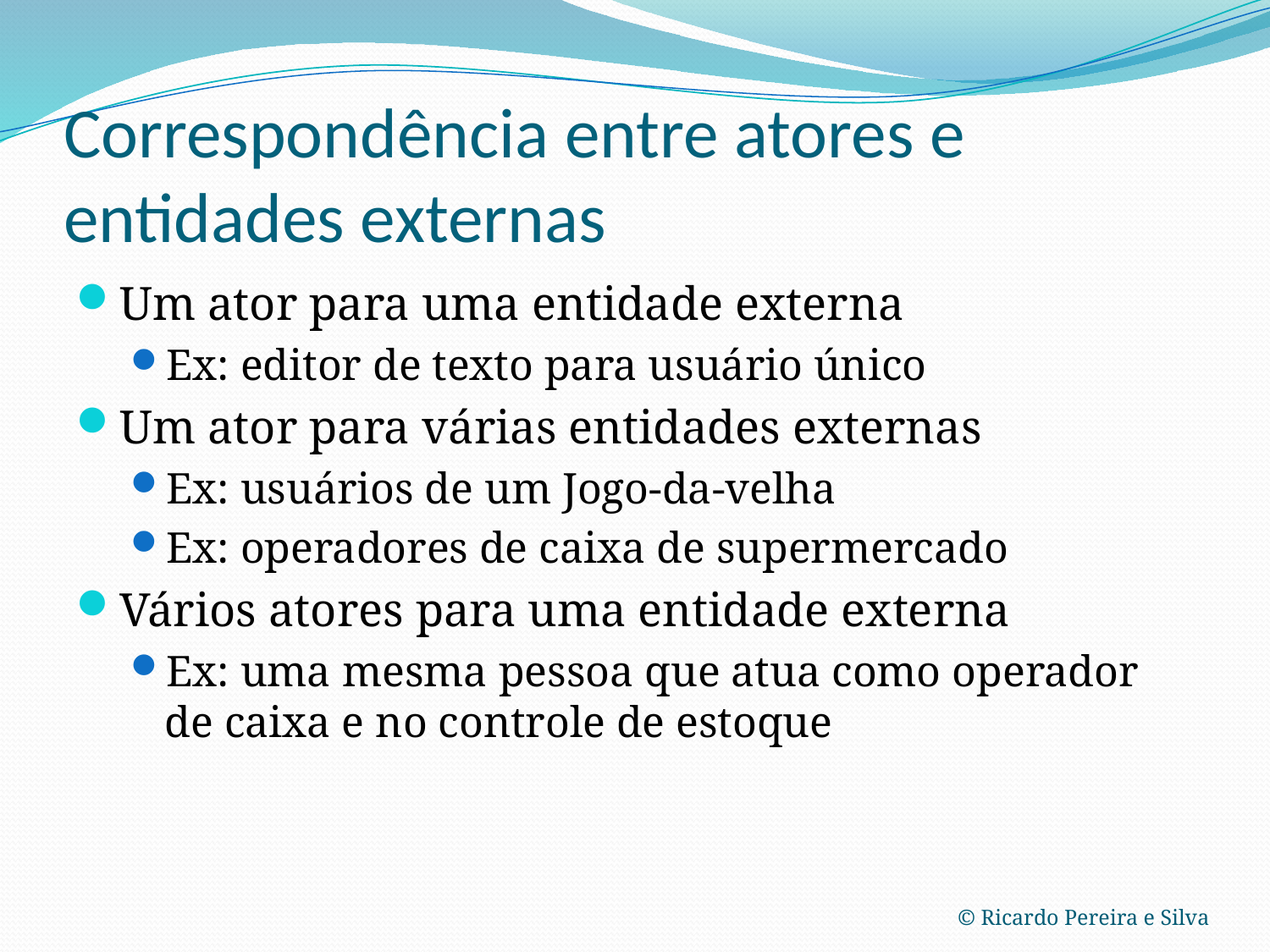

# Correspondência entre atores e entidades externas
Um ator para uma entidade externa
Ex: editor de texto para usuário único
Um ator para várias entidades externas
Ex: usuários de um Jogo-da-velha
Ex: operadores de caixa de supermercado
Vários atores para uma entidade externa
Ex: uma mesma pessoa que atua como operador de caixa e no controle de estoque

© Ricardo Pereira e Silva